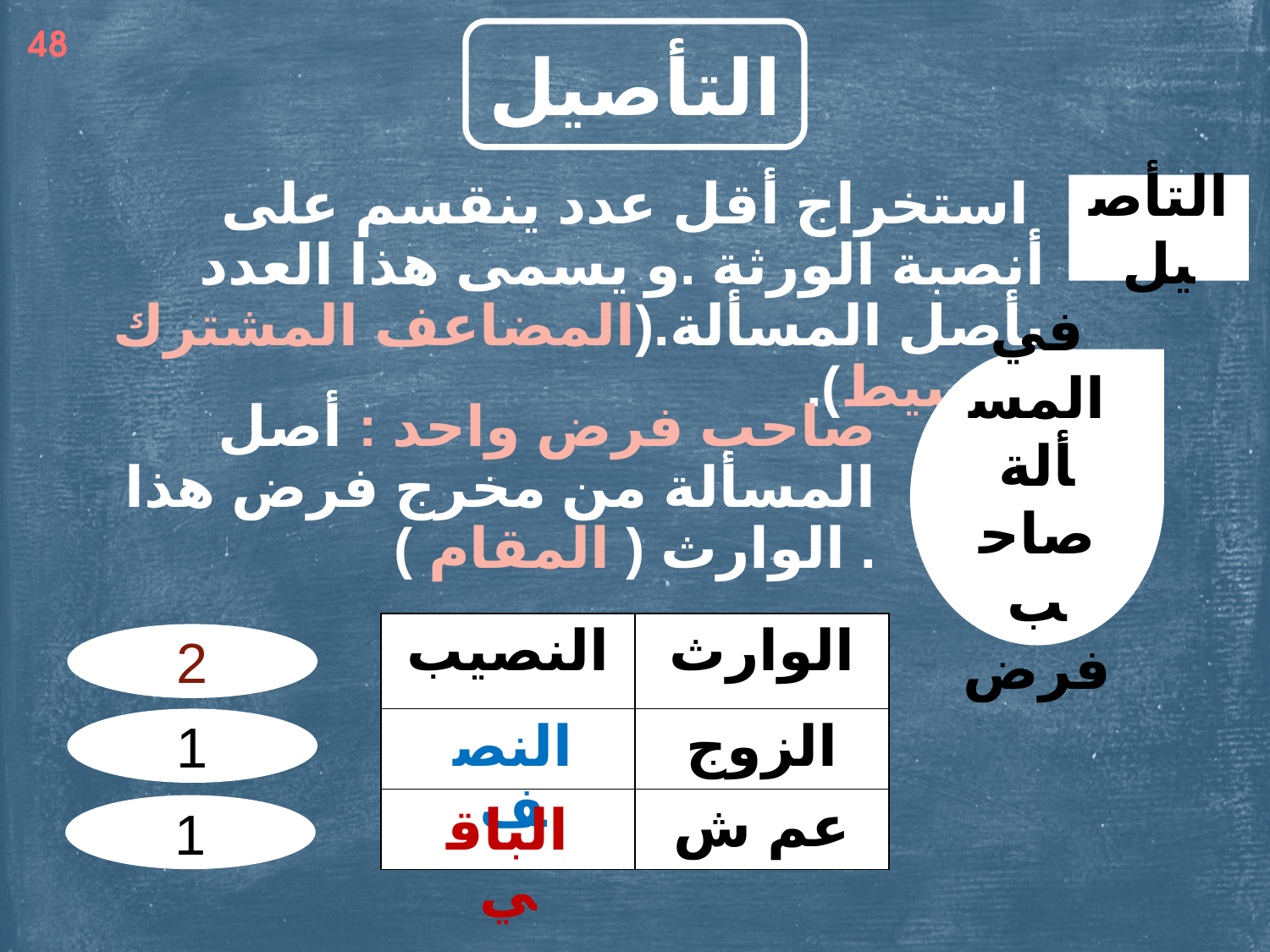

48
التأصيل
 استخراج أقل عدد ينقسم على أنصبة الورثة .و يسمى هذا العدد بأصل المسألة.(المضاعف المشترك البسيط).
التأصيل
في المسألة
صاحب فرض
صاحب فرض واحد : أصل المسألة من مخرج فرض هذا الوارث ( المقام ) .
| النصيب | الوارث |
| --- | --- |
|  | الزوج |
|  | عم ش |
2
1
النصف
1
الباقي